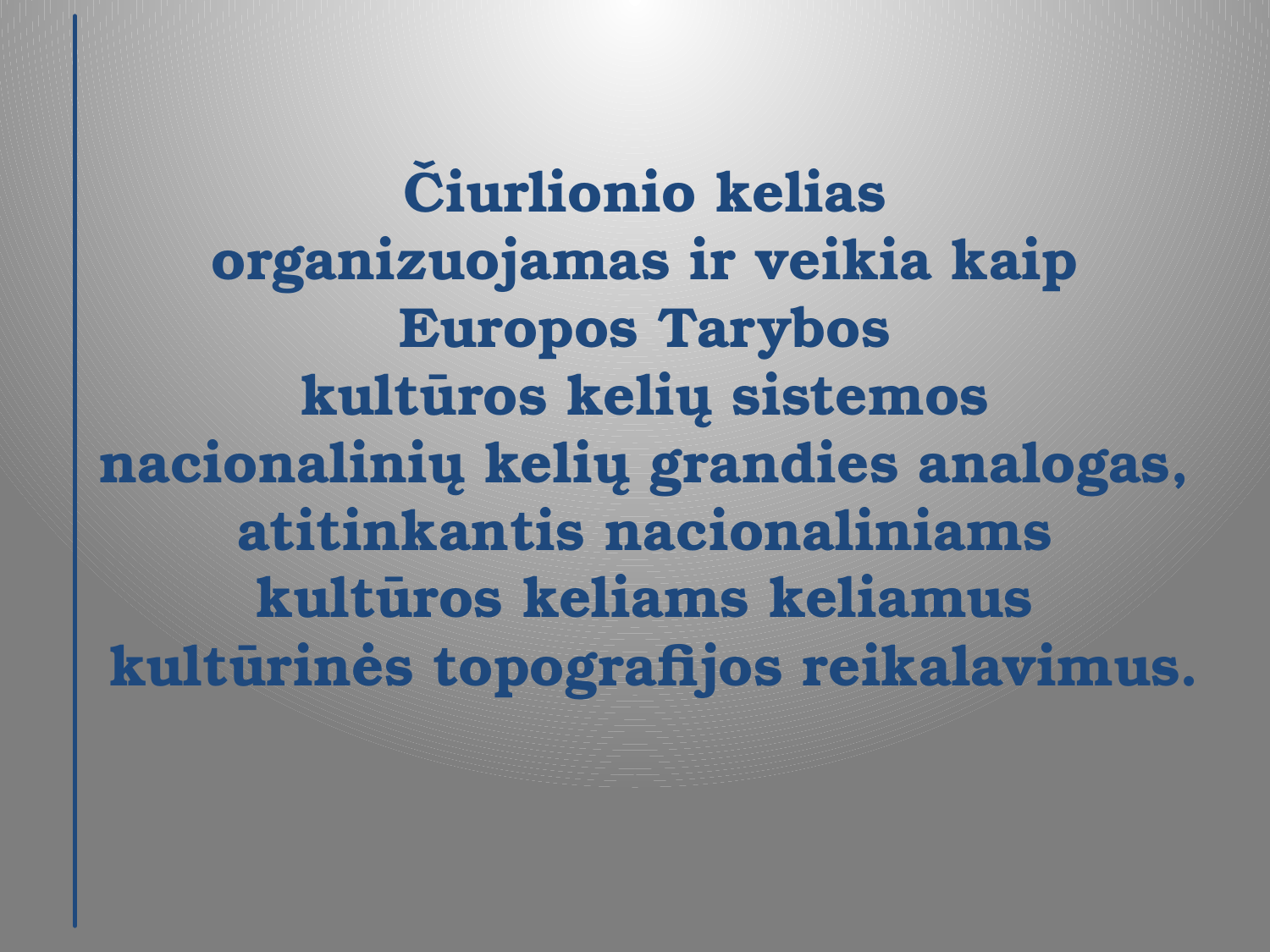

# Čiurlionio kelias organizuojamas ir veikia kaip Europos Tarybos kultūros kelių sistemos nacionalinių kelių grandies analogas, atitinkantis nacionaliniams kultūros keliams keliamus kultūrinės topografijos reikalavimus.